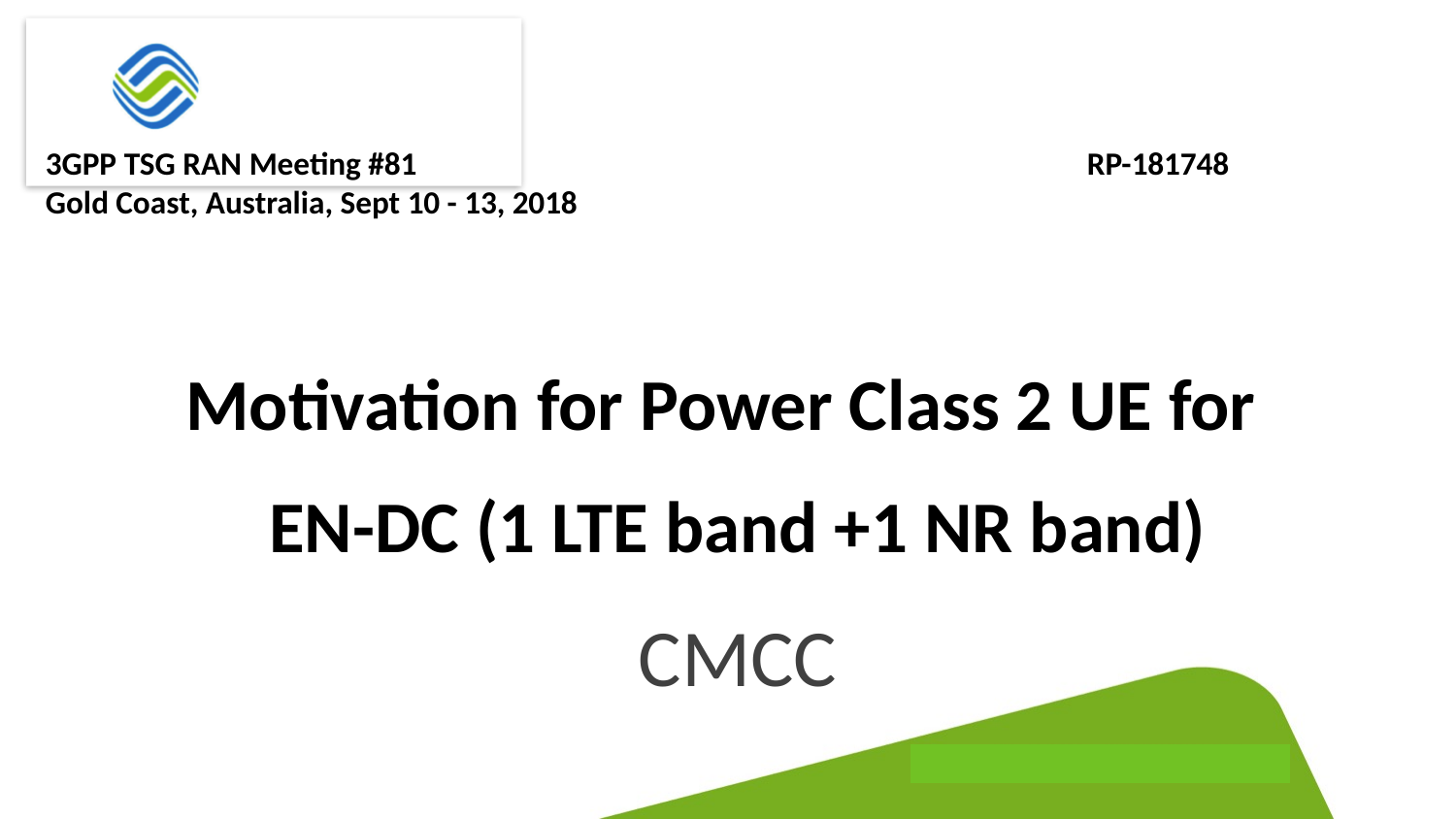

3GPP TSG RAN Meeting #81                                                                                            RP-181748
Gold Coast, Australia, Sept 10 - 13, 2018

# Motivation for Power Class 2 UE for   EN-DC (1 LTE band +1 NR band) CMCC